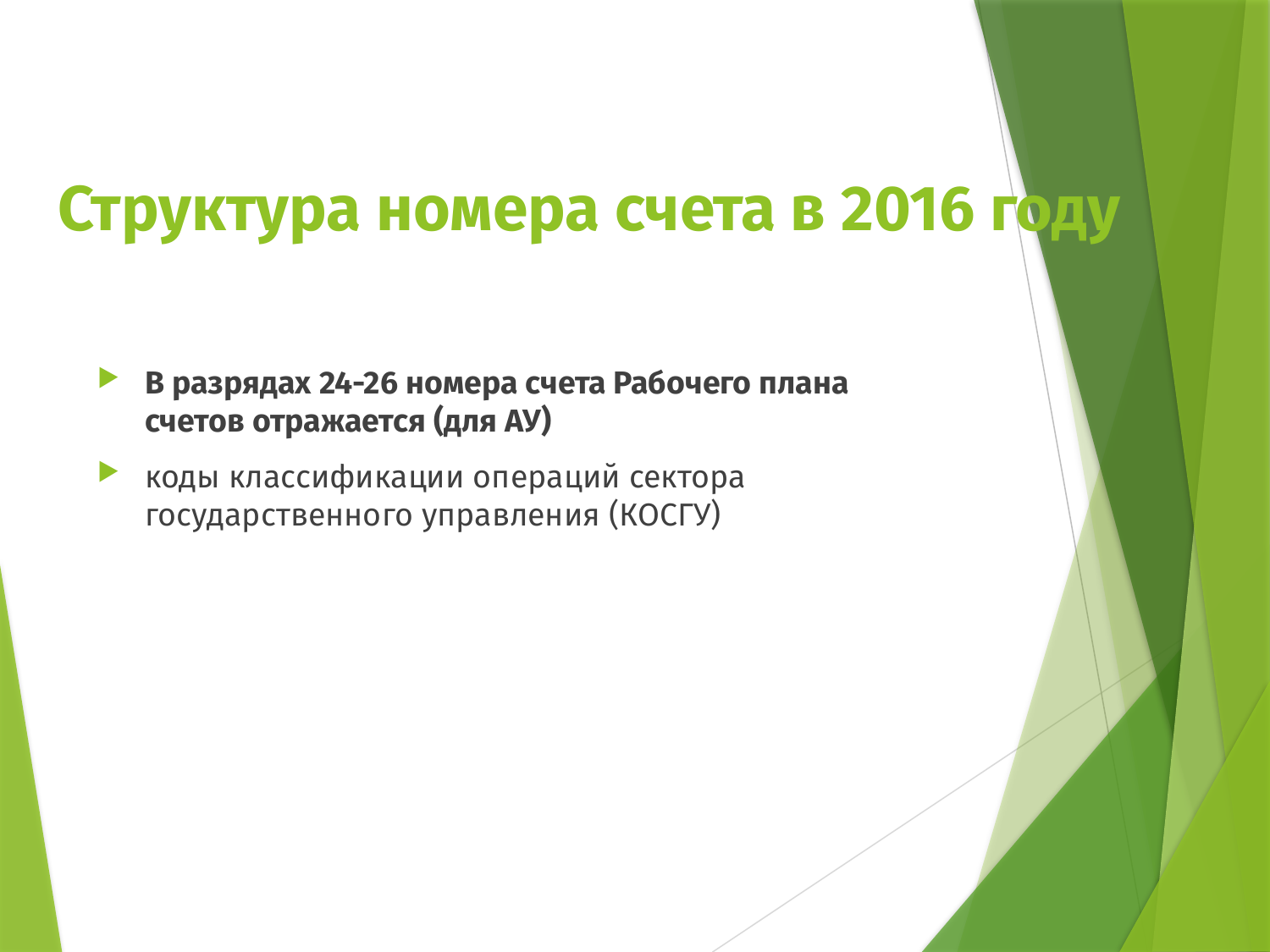

# Структура номера счета в 2016 году

В разрядах 24-26 номера счета Рабочего плана счетов отражается (для АУ)
коды классификации операций сектора государственного управления (КОСГУ)